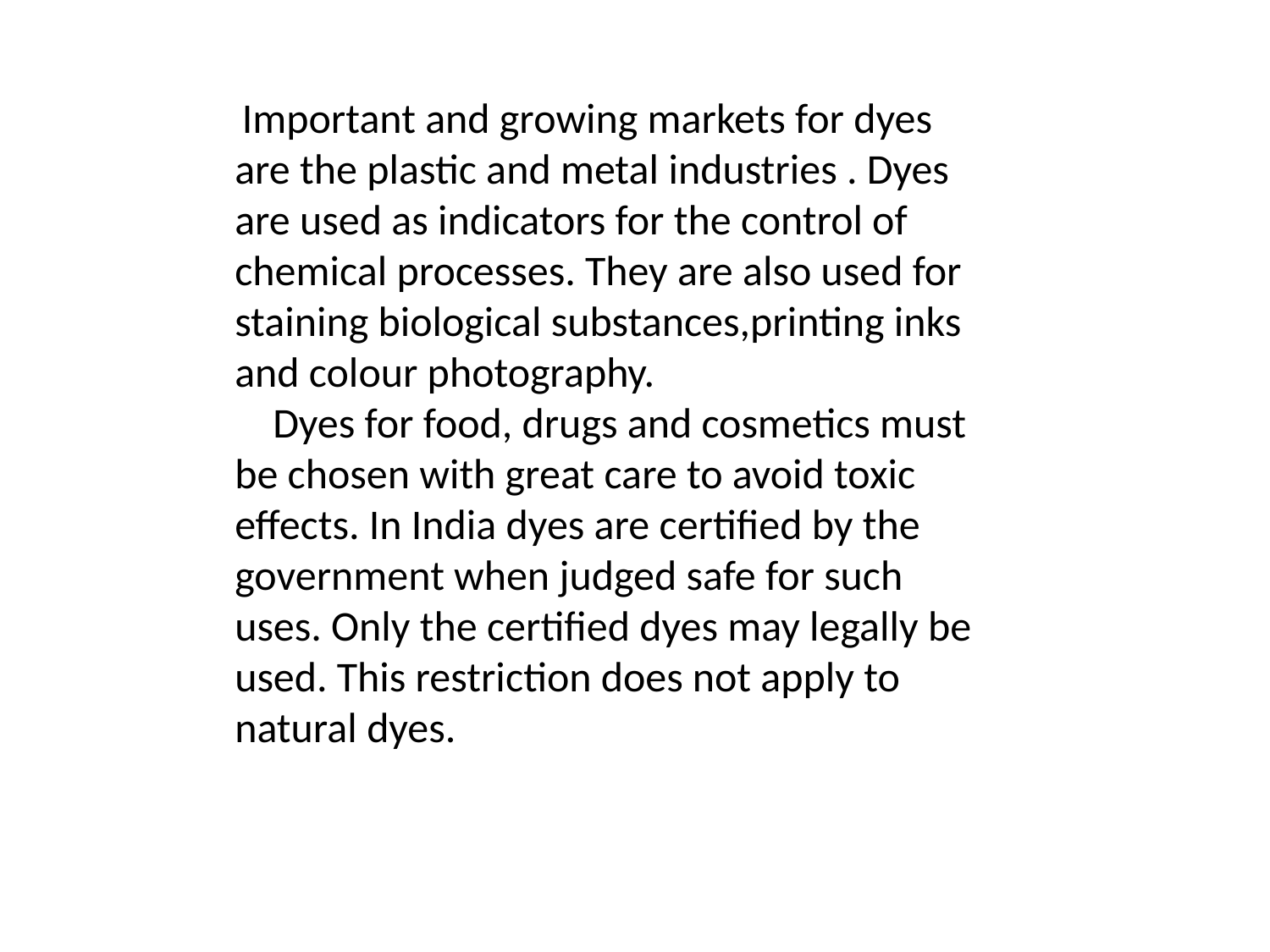

Important and growing markets for dyes are the plastic and metal industries . Dyes are used as indicators for the control of chemical processes. They are also used for staining biological substances,printing inks and colour photography.
    Dyes for food, drugs and cosmetics must be chosen with great care to avoid toxic effects. In India dyes are certified by the government when judged safe for such uses. Only the certified dyes may legally be used. This restriction does not apply to natural dyes.